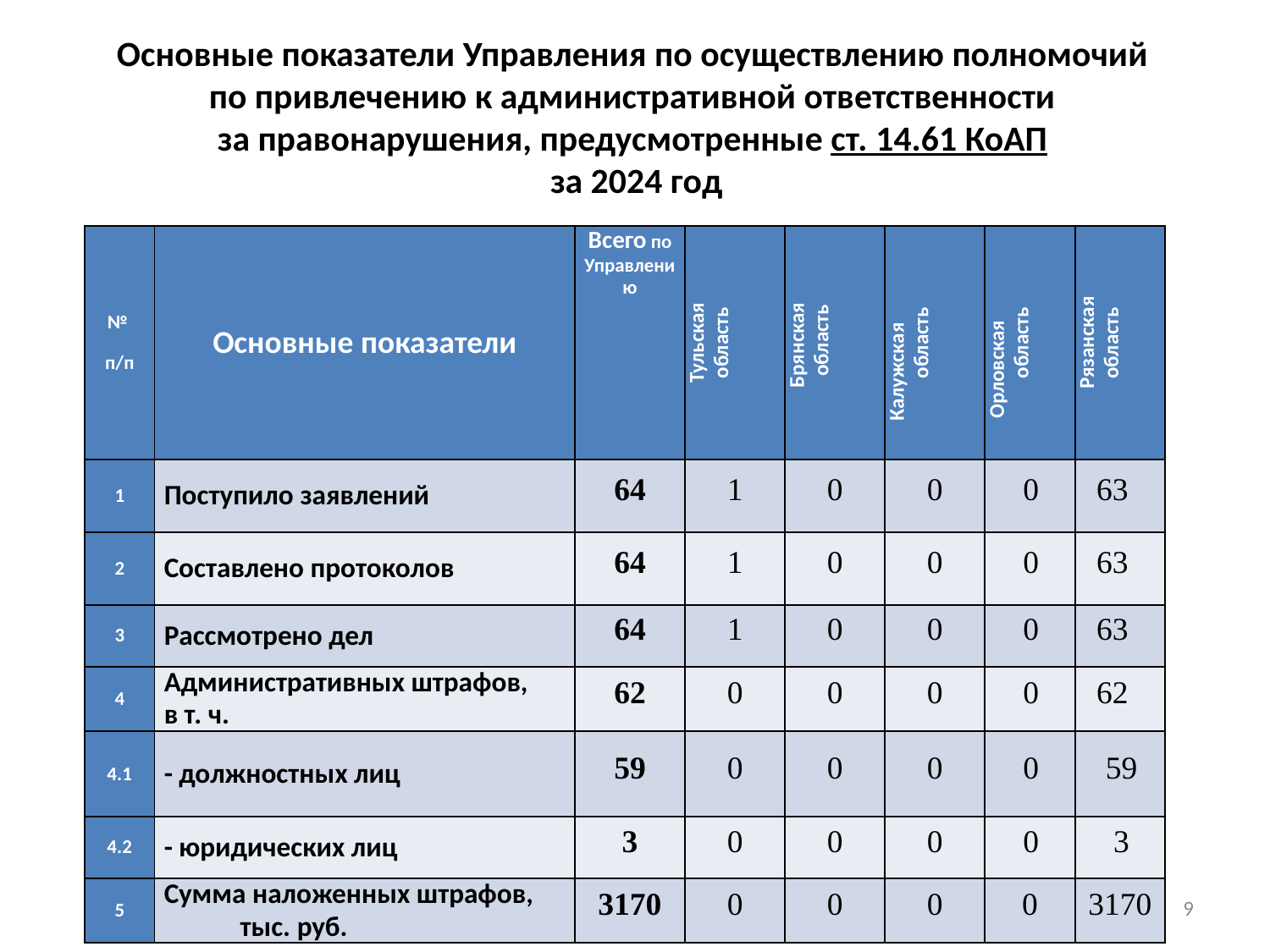

# Основные показатели Управления по осуществлению полномочий по привлечению к административной ответственности за правонарушения, предусмотренные ст. 14.61 КоАП за 2024 год
| № п/п | Основные показатели | Всего по Управлению | Тульская область | Брянская область | Калужская область | Орловская область | Рязанская область |
| --- | --- | --- | --- | --- | --- | --- | --- |
| 1 | Поступило заявлений | 64 | 1 | 0 | 0 | 0 | 63 |
| 2 | Составлено протоколов | 64 | 1 | 0 | 0 | 0 | 63 |
| 3 | Рассмотрено дел | 64 | 1 | 0 | 0 | 0 | 63 |
| 4 | Административных штрафов, в т. ч. | 62 | 0 | 0 | 0 | 0 | 62 |
| 4.1 | - должностных лиц | 59 | 0 | 0 | 0 | 0 | 59 |
| 4.2 | - юридических лиц | 3 | 0 | 0 | 0 | 0 | 3 |
| 5 | Сумма наложенных штрафов, тыс. руб. | 3170 | 0 | 0 | 0 | 0 | 3170 |
9